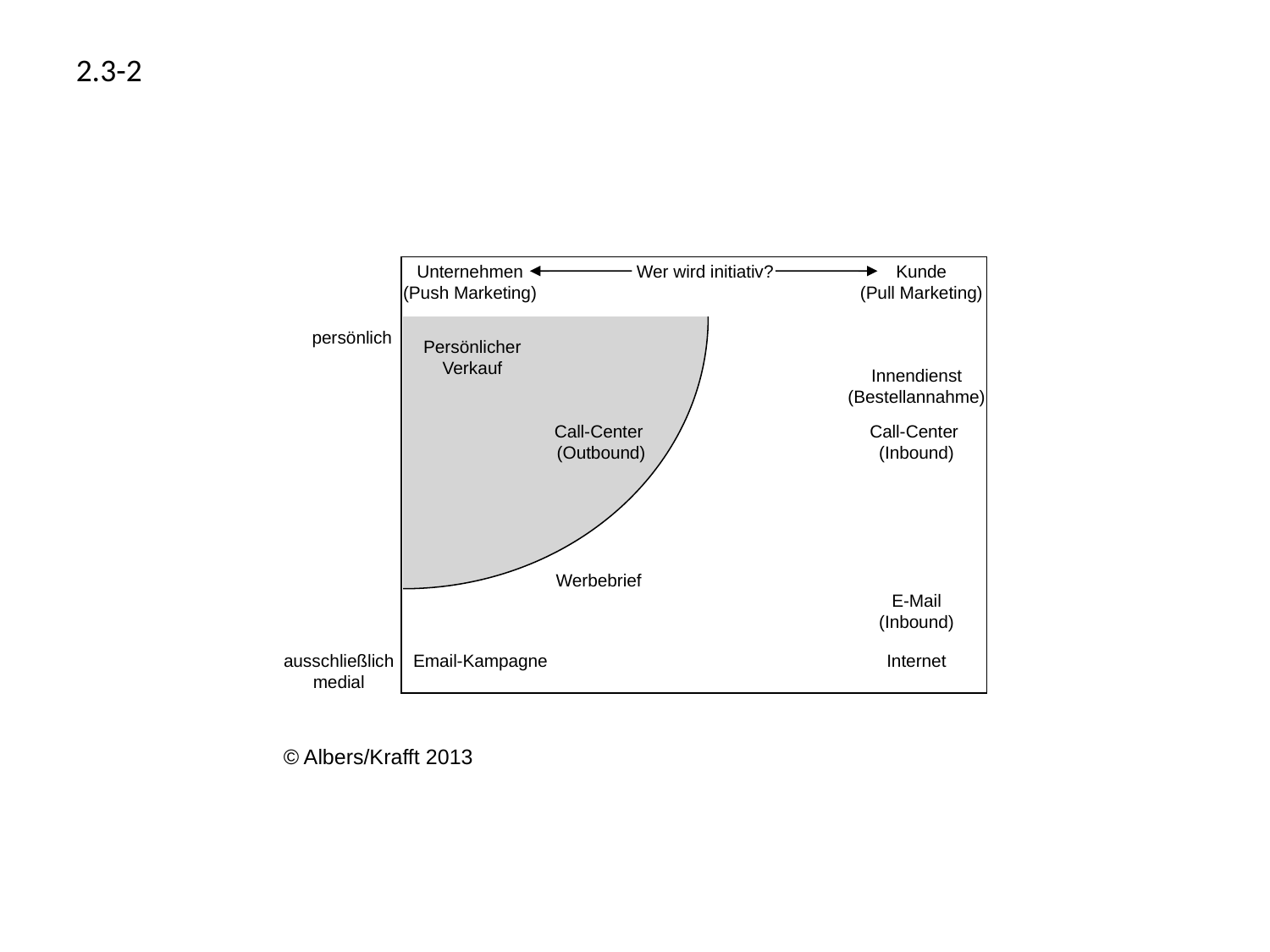

2.3-2
Unternehmen
(Push Marketing)
Wer wird initiativ?
Kunde
(Pull Marketing)

persönlich
Persönlicher
Verkauf
Innendienst
(Bestellannahme)
Call-Center
(Outbound)
Call-Center
(Inbound)
Werbebrief
E-Mail
(Inbound)
ausschließlich
medial
Email-Kampagne
Internet
© Albers/Krafft 2013